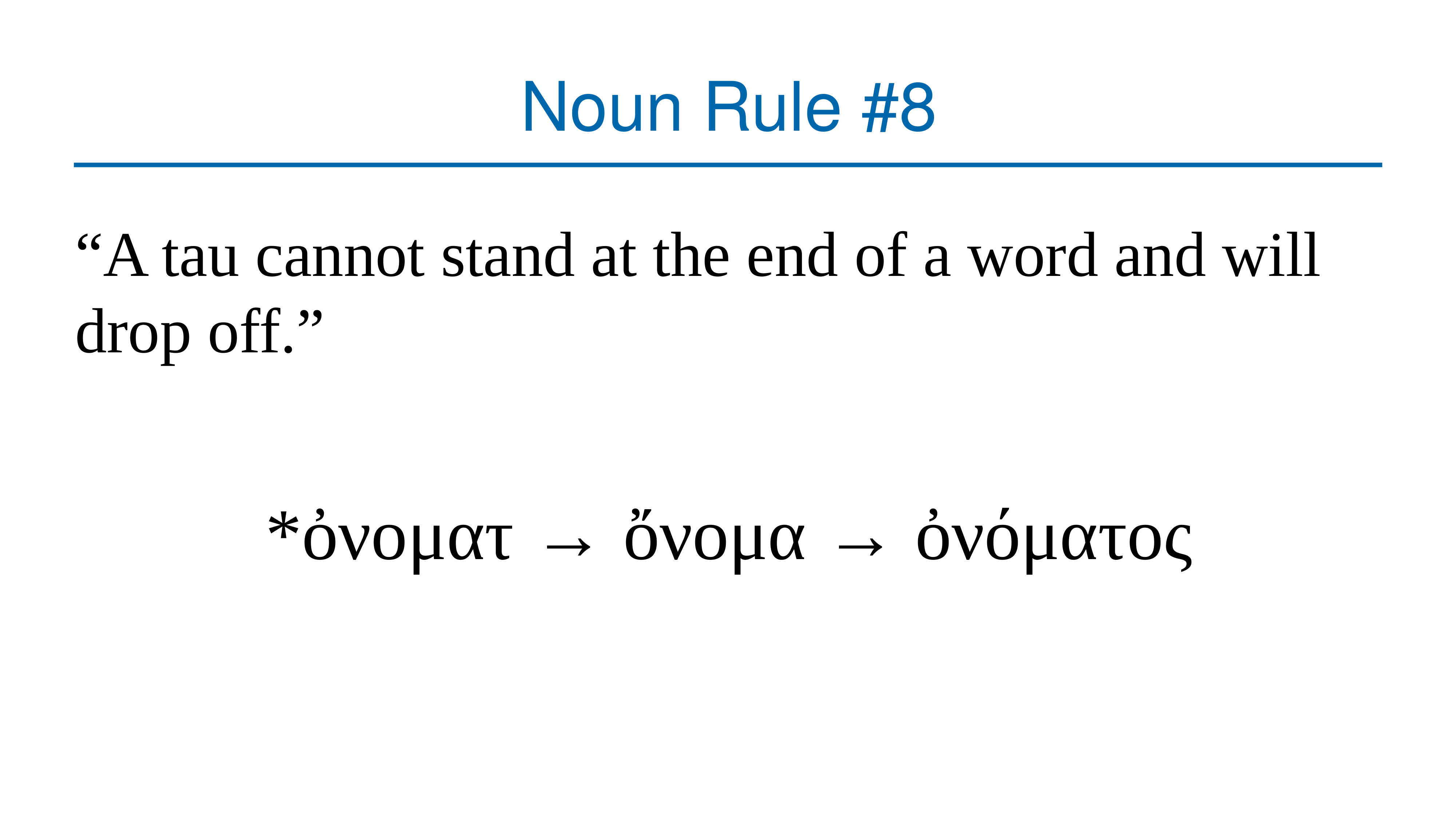

# Noun Rule #8
“A tau cannot stand at the end of a word and will drop off.”
*ὀνοματ → ὄνομα → ὀνόματος